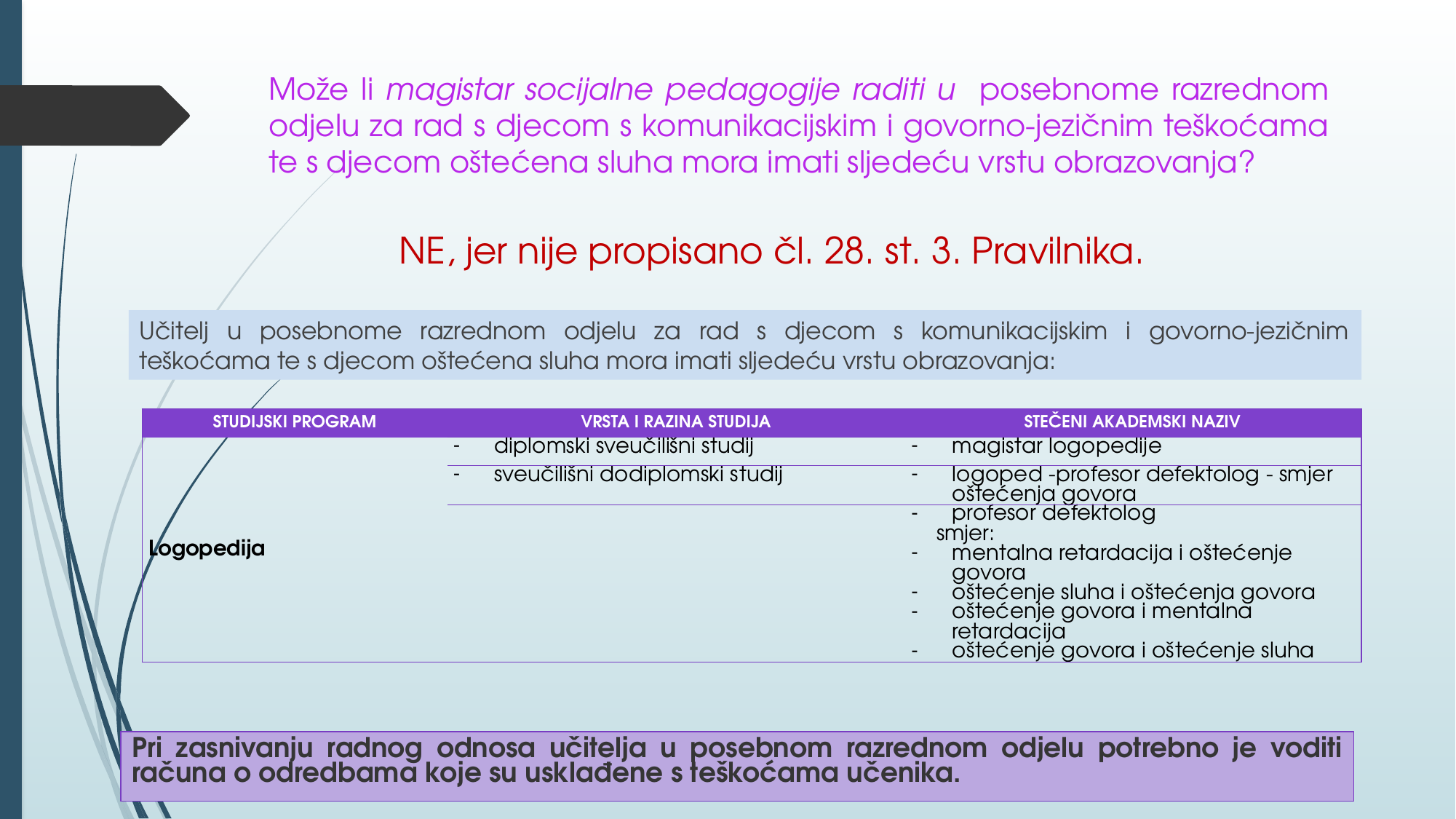

# Može li magistar socijalne pedagogije raditi u  posebnome razrednom odjelu za rad s djecom s komunikacijskim i govorno-jezičnim teškoćama te s djecom oštećena sluha mora imati sljedeću vrstu obrazovanja?
NE, jer nije propisano čl. 28. st. 3. Pravilnika.

Učitelj u posebnome razrednom odjelu za rad s djecom s komunikacijskim i govorno-jezičnim teškoćama te s djecom oštećena sluha mora imati sljedeću vrstu obrazovanja:
| STUDIJSKI PROGRAM | VRSTA I RAZINA STUDIJA | STEČENI AKADEMSKI NAZIV |
| --- | --- | --- |
| Logopedija | diplomski sveučilišni studij | magistar logopedije |
|  | sveučilišni dodiplomski studij | logoped -profesor defektolog - smjer oštećenja govora |
|  |  | profesor defektolog smjer: mentalna retardacija i oštećenje govora oštećenje sluha i oštećenja govora oštećenje govora i mentalna retardacija oštećenje govora i oštećenje sluha |
Pri zasnivanju radnog odnosa učitelja u posebnom razrednom odjelu potrebno je voditi računa o odredbama koje su usklađene s teškoćama učenika.